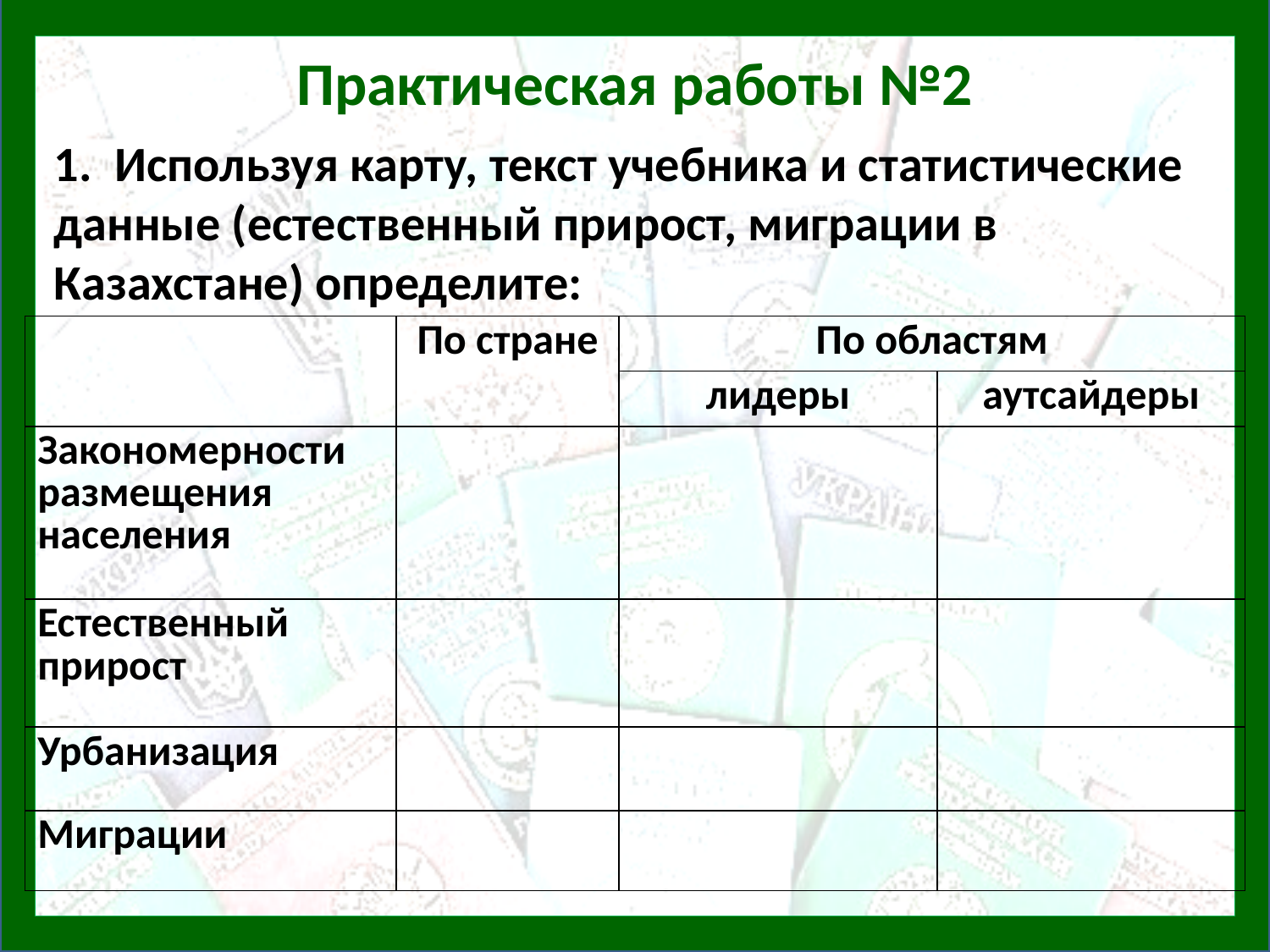

# Практическая работы №2
1.  Используя карту, текст учебника и статистические данные (есте­ственный прирост, миграции в Казахстане) определите:

|  | По стране | По областям |  |
| --- | --- | --- | --- |
|  |  | лидеры | аутсайдеры |
| Закономерности размещения населения |  |  |  |
| Естественный прирост |  |  |  |
| Урбанизация |  |  |  |
| Миграции |  |  |  |